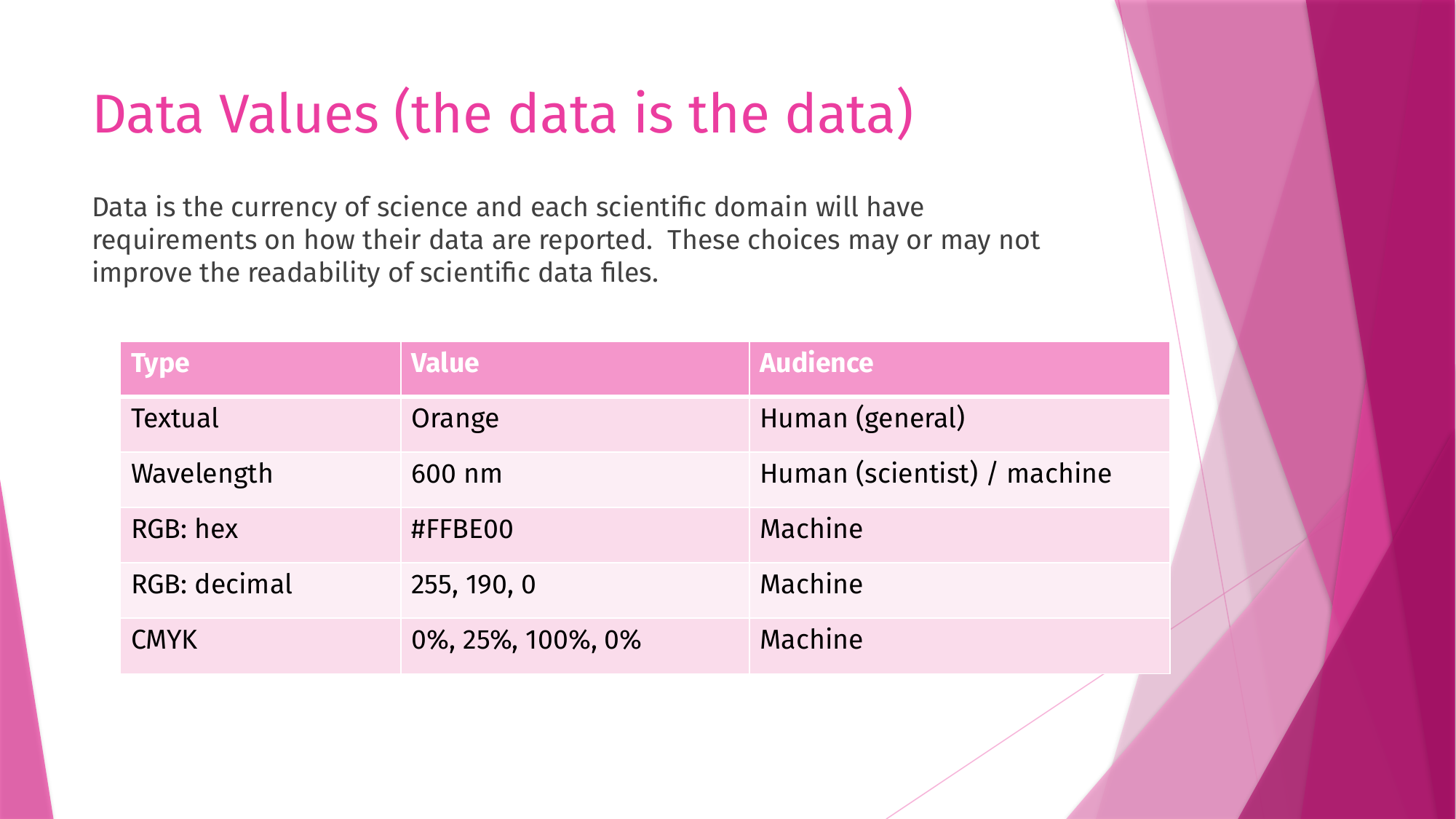

# Data Values (the data is the data)
Data is the currency of science and each scientific domain will have requirements on how their data are reported.  These choices may or may not improve the readability of scientific data files.

| Type | Value | Audience |
| --- | --- | --- |
| Textual | Orange | Human (general) |
| Wavelength | 600 nm | Human (scientist) / machine |
| RGB: hex | #FFBE00 | Machine |
| RGB: decimal | 255, 190, 0 | Machine |
| CMYK | 0%, 25%, 100%, 0% | Machine |